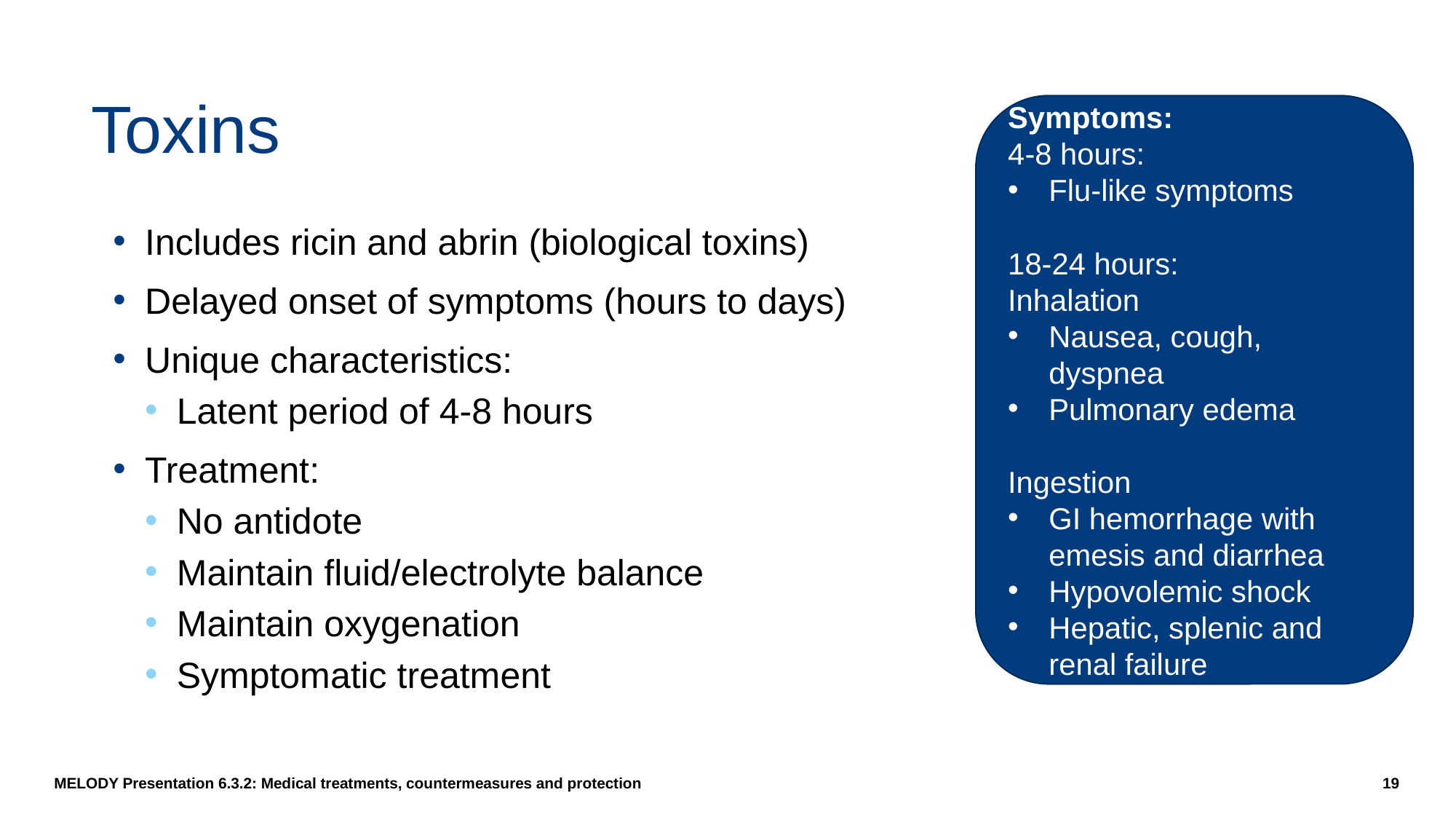

# Toxins
Symptoms:
4-8 hours:
Flu-like symptoms

18-24 hours:
Inhalation
Nausea, cough, dyspnea
Pulmonary edema

Ingestion
GI hemorrhage with emesis and diarrhea
Hypovolemic shock
Hepatic, splenic and renal failure
Includes ricin and abrin (biological toxins)
Delayed onset of symptoms (hours to days)
Unique characteristics:
Latent period of 4-8 hours
Treatment:
No antidote
Maintain fluid/electrolyte balance
Maintain oxygenation
Symptomatic treatment
MELODY Presentation 6.3.2: Medical treatments, countermeasures and protection
19